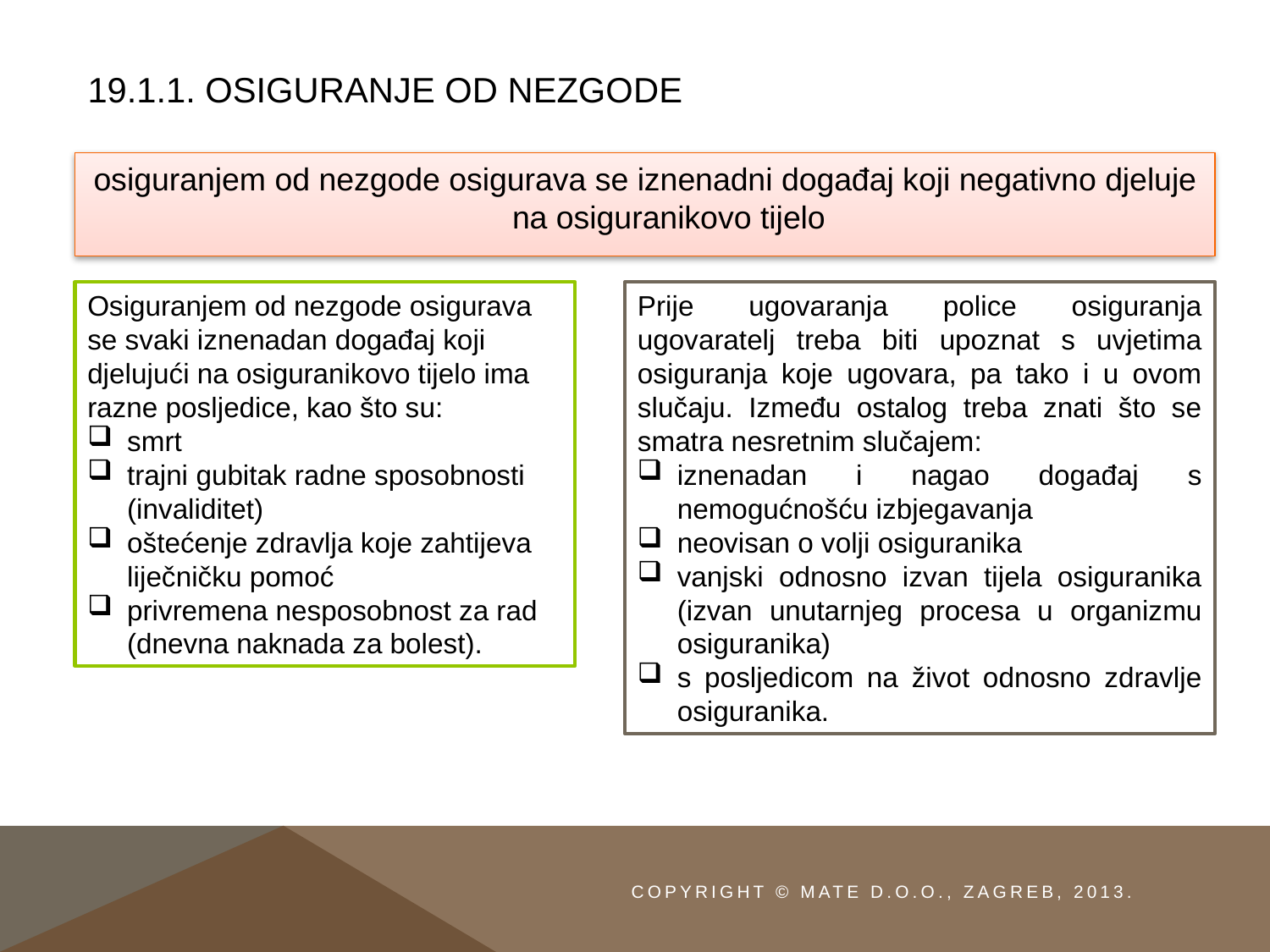

# 19.1.1. Osiguranje od nezgode
osiguranjem od nezgode osigurava se iznenadni događaj koji negativno djeluje na osiguranikovo tijelo
Prije ugovaranja police osiguranja ugovaratelj treba biti upoznat s uvjetima osiguranja koje ugovara, pa tako i u ovom slučaju. Između ostalog treba znati što se smatra nesretnim slučajem:
iznenadan i nagao događaj s nemogućnošću izbjegavanja
neovisan o volji osiguranika
vanjski odnosno izvan tijela osiguranika (izvan unutarnjeg procesa u organizmu osiguranika)
s posljedicom na život odnosno zdravlje osiguranika.
Osiguranjem od nezgode osigurava se svaki iznenadan događaj koji djelujući na osiguranikovo tijelo ima razne posljedice, kao što su:
smrt
trajni gubitak radne sposobnosti (invaliditet)
oštećenje zdravlja koje zahtijeva liječničku pomoć
privremena nesposobnost za rad (dnevna naknada za bolest).
Copyright © MATE d.o.o., Zagreb, 2013.